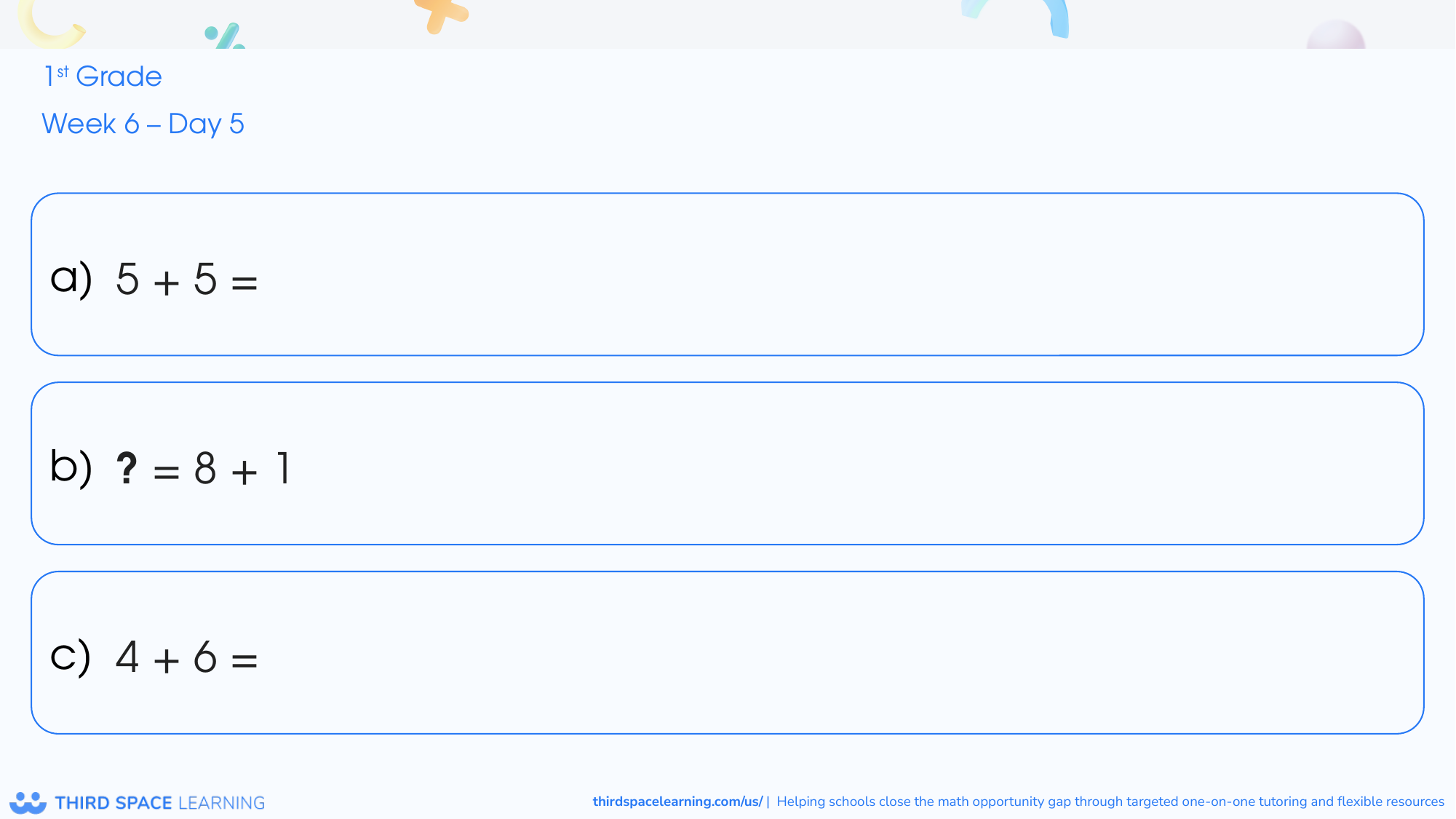

1st Grade
Week 6 – Day 5
5 + 5 =
? = 8 + 1
4 + 6 =